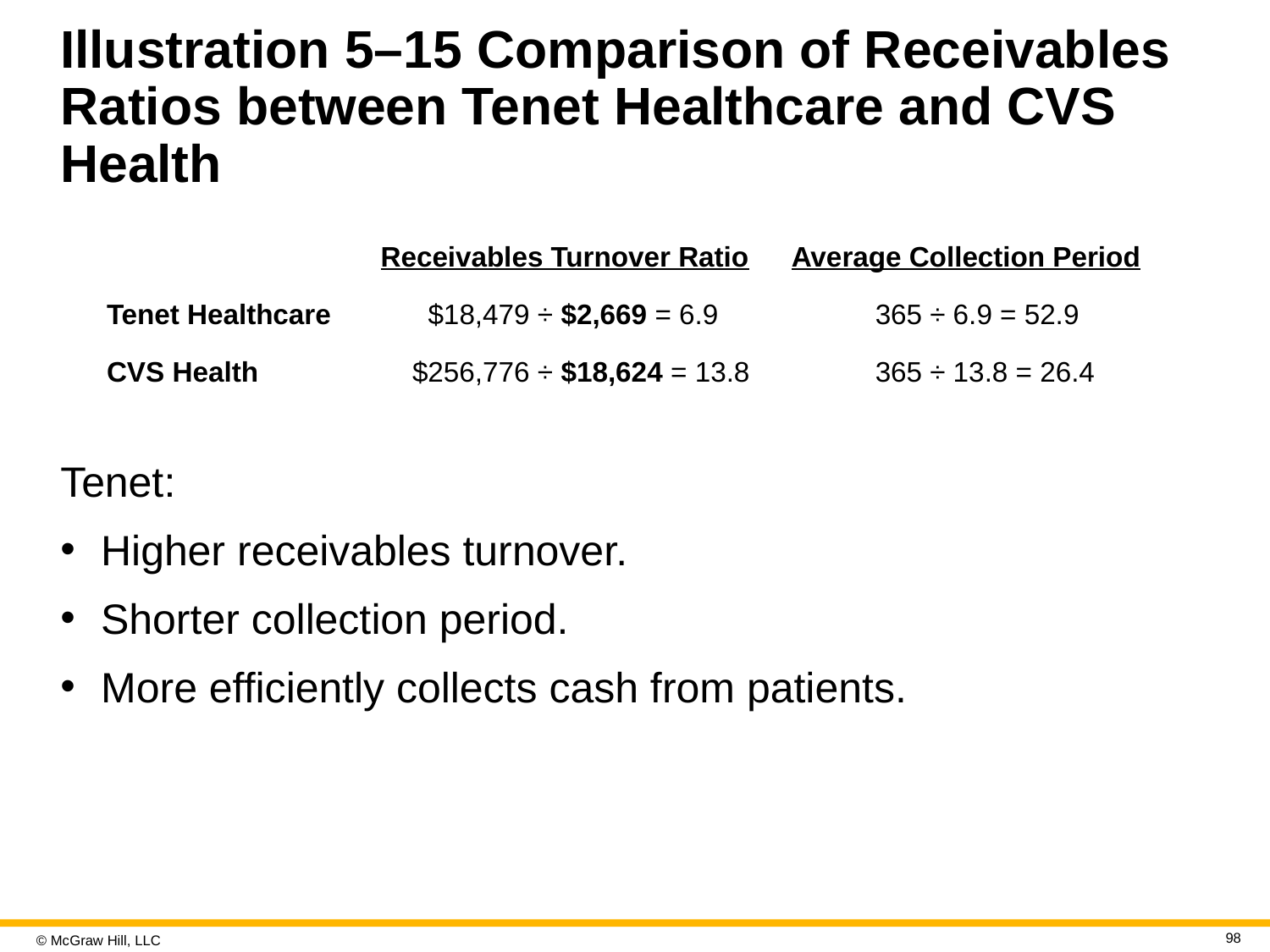

# Illustration 5–15 Comparison of Receivables Ratios between Tenet Healthcare and CVS Health
|  | Receivables Turnover Ratio | Average Collection Period |
| --- | --- | --- |
| Tenet Healthcare | $18,479 ÷ $2,669 = 6.9 | 365 ÷ 6.9 = 52.9 |
| CVS Health | $256,776 ÷ $18,624 = 13.8 | 365 ÷ 13.8 = 26.4 |
Tenet:
Higher receivables turnover.
Shorter collection period.
More efficiently collects cash from patients.
98